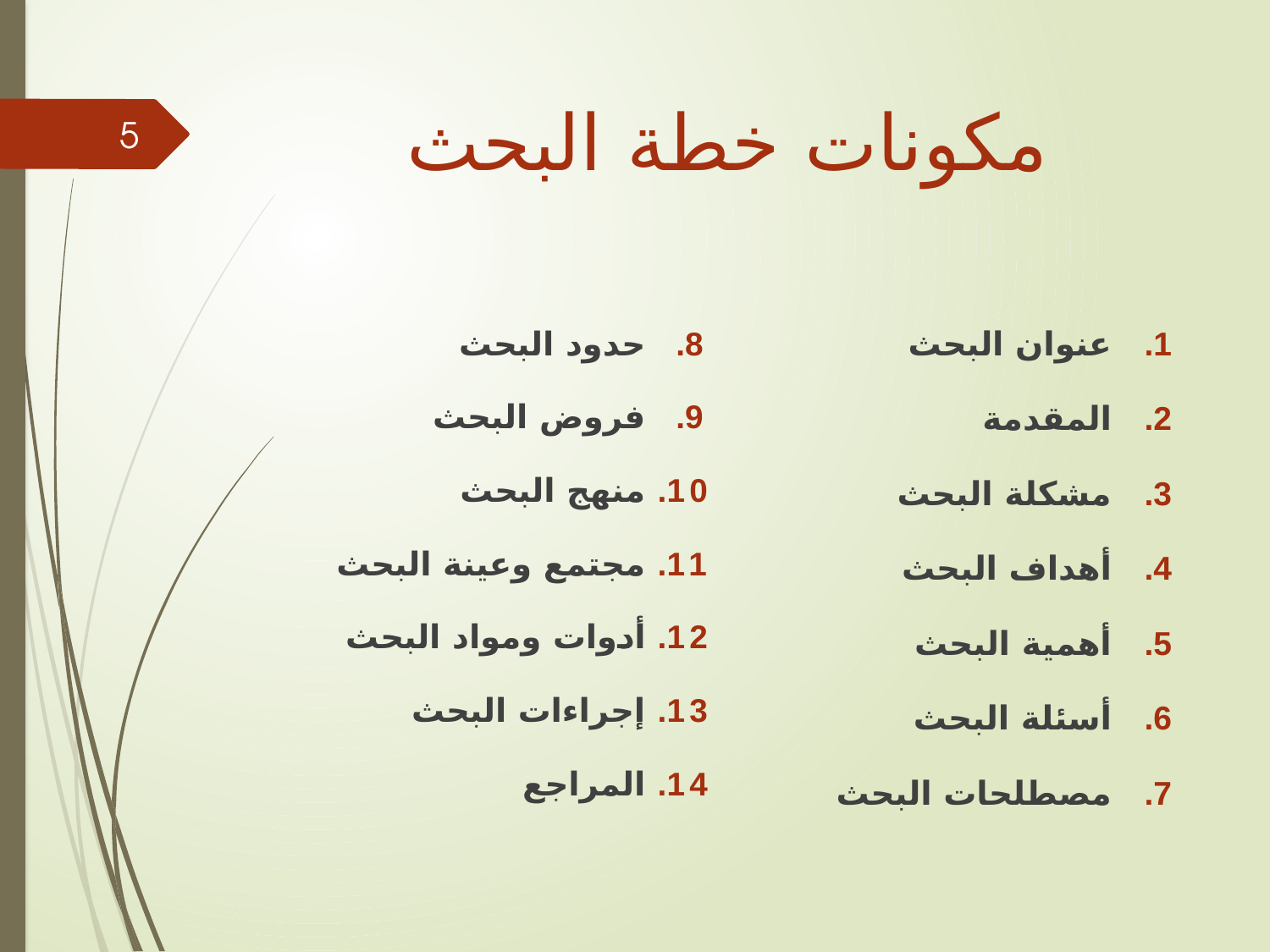

# مكونات خطة البحث
5
حدود البحث
فروض البحث
منهج البحث
مجتمع وعينة البحث
أدوات ومواد البحث
إجراءات البحث
المراجع

عنوان البحث
المقدمة
مشكلة البحث
أهداف البحث
أهمية البحث
أسئلة البحث
مصطلحات البحث